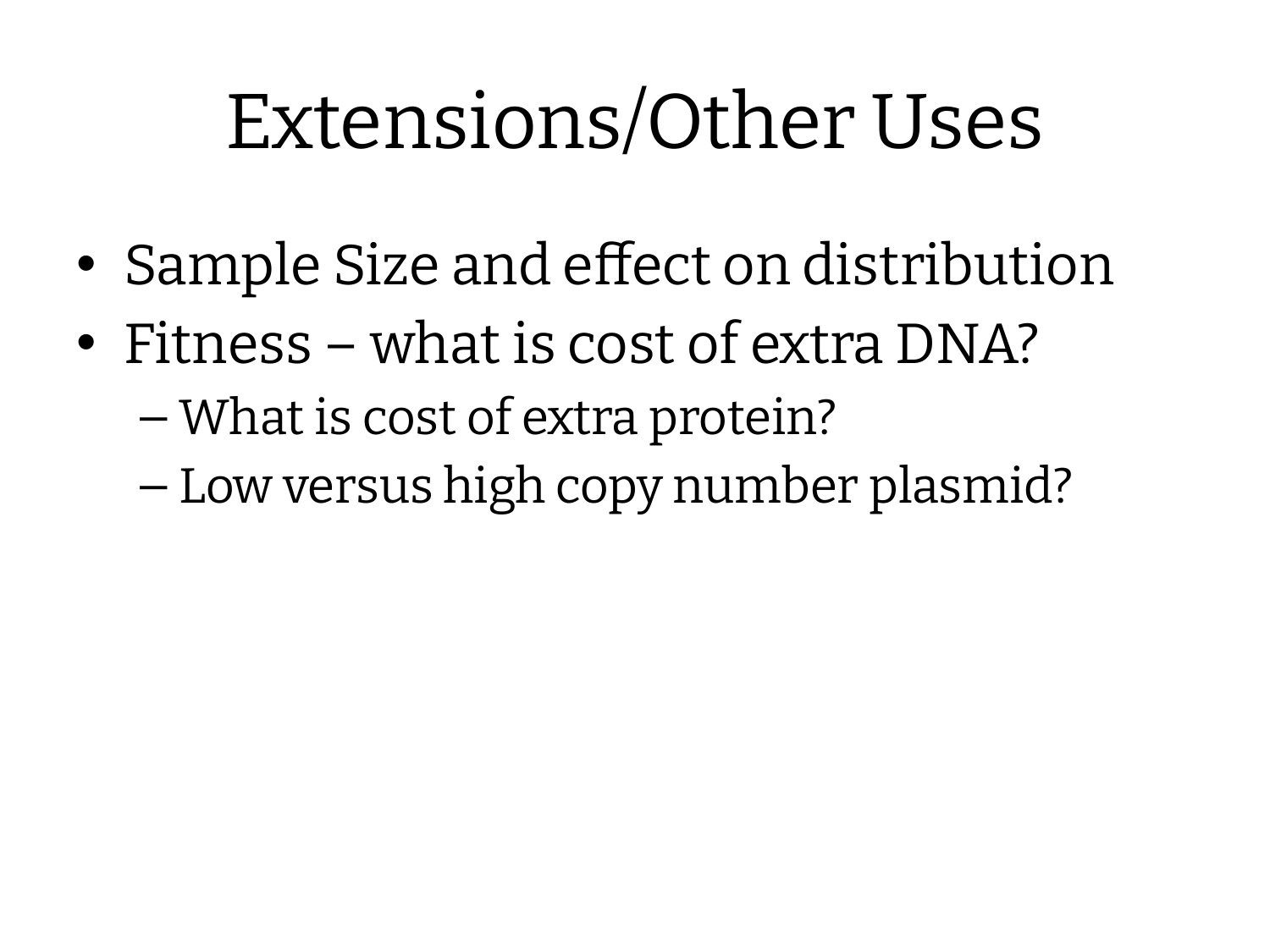

# Extensions/Other Uses
Sample Size and effect on distribution
Fitness – what is cost of extra DNA?
What is cost of extra protein?
Low versus high copy number plasmid?